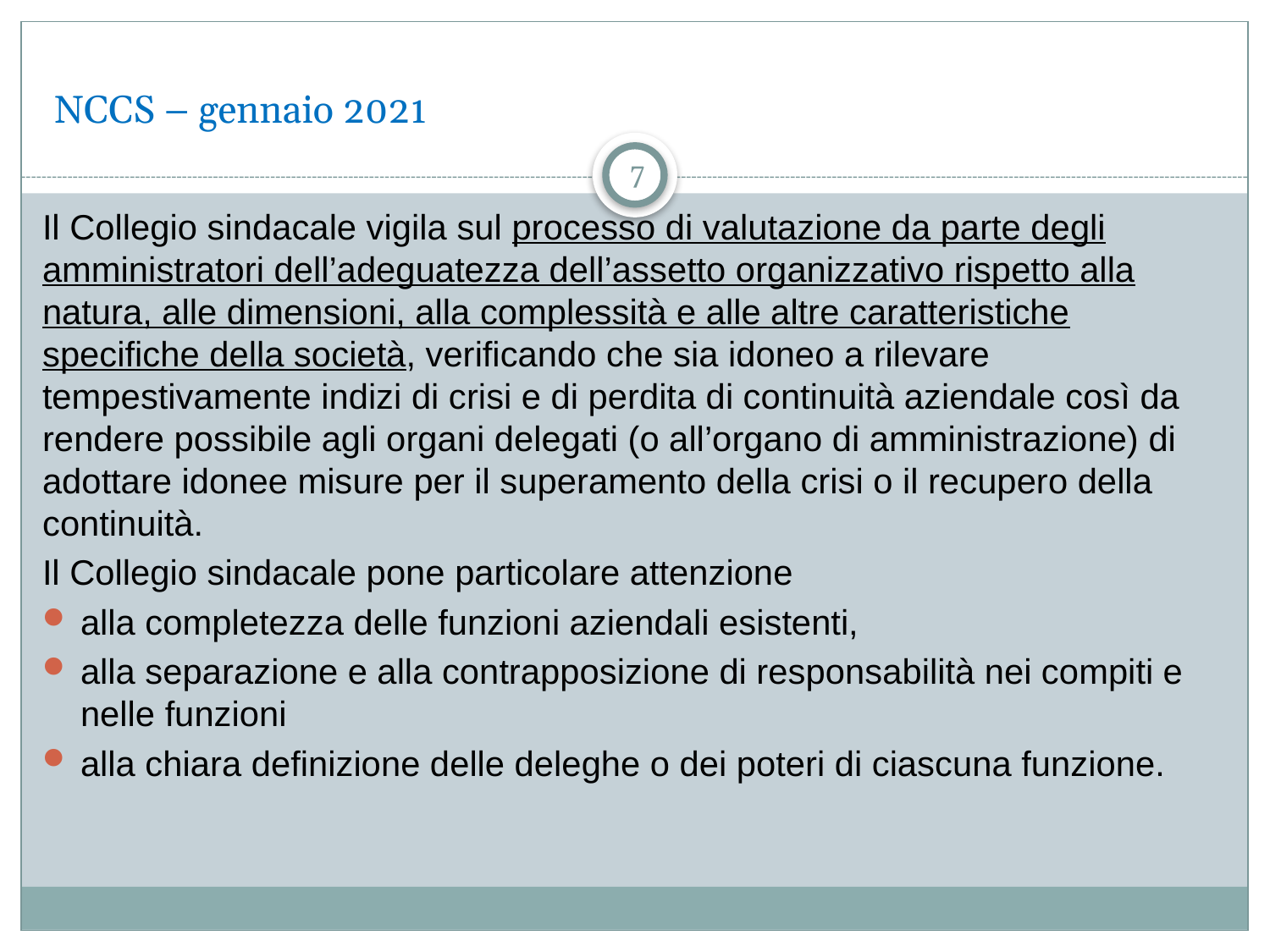

# NCCS – gennaio 2021
7
Il Collegio sindacale vigila sul processo di valutazione da parte degli amministratori dell’adeguatezza dell’assetto organizzativo rispetto alla natura, alle dimensioni, alla complessità e alle altre caratteristiche specifiche della società, verificando che sia idoneo a rilevare tempestivamente indizi di crisi e di perdita di continuità aziendale così da rendere possibile agli organi delegati (o all’organo di amministrazione) di adottare idonee misure per il superamento della crisi o il recupero della continuità.
Il Collegio sindacale pone particolare attenzione
alla completezza delle funzioni aziendali esistenti,
alla separazione e alla contrapposizione di responsabilità nei compiti e nelle funzioni
alla chiara definizione delle deleghe o dei poteri di ciascuna funzione.